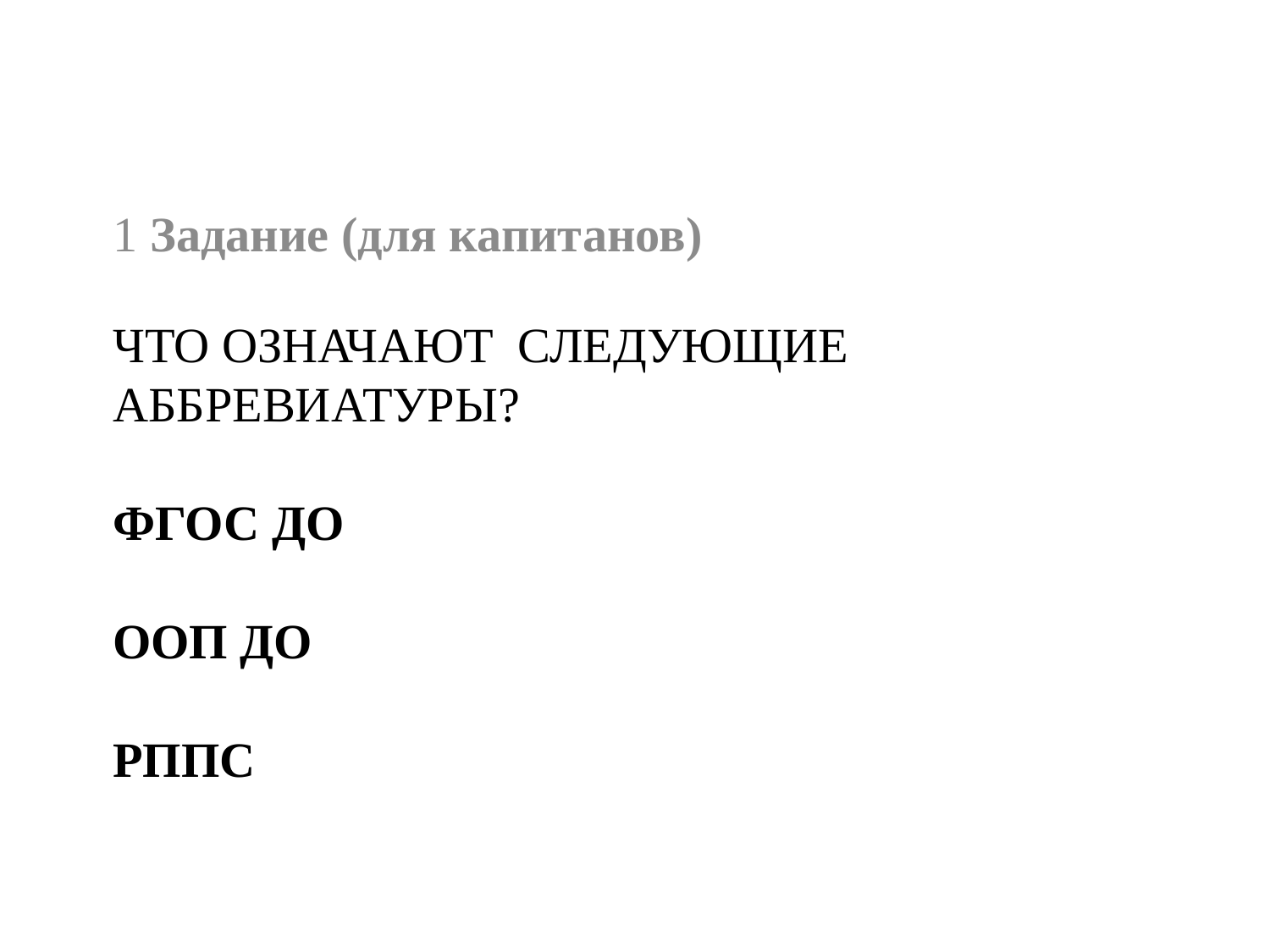

1 Задание (для капитанов)
# Что означают  следующие аббревиатуры? ФГОС ДО ООП ДО РППС